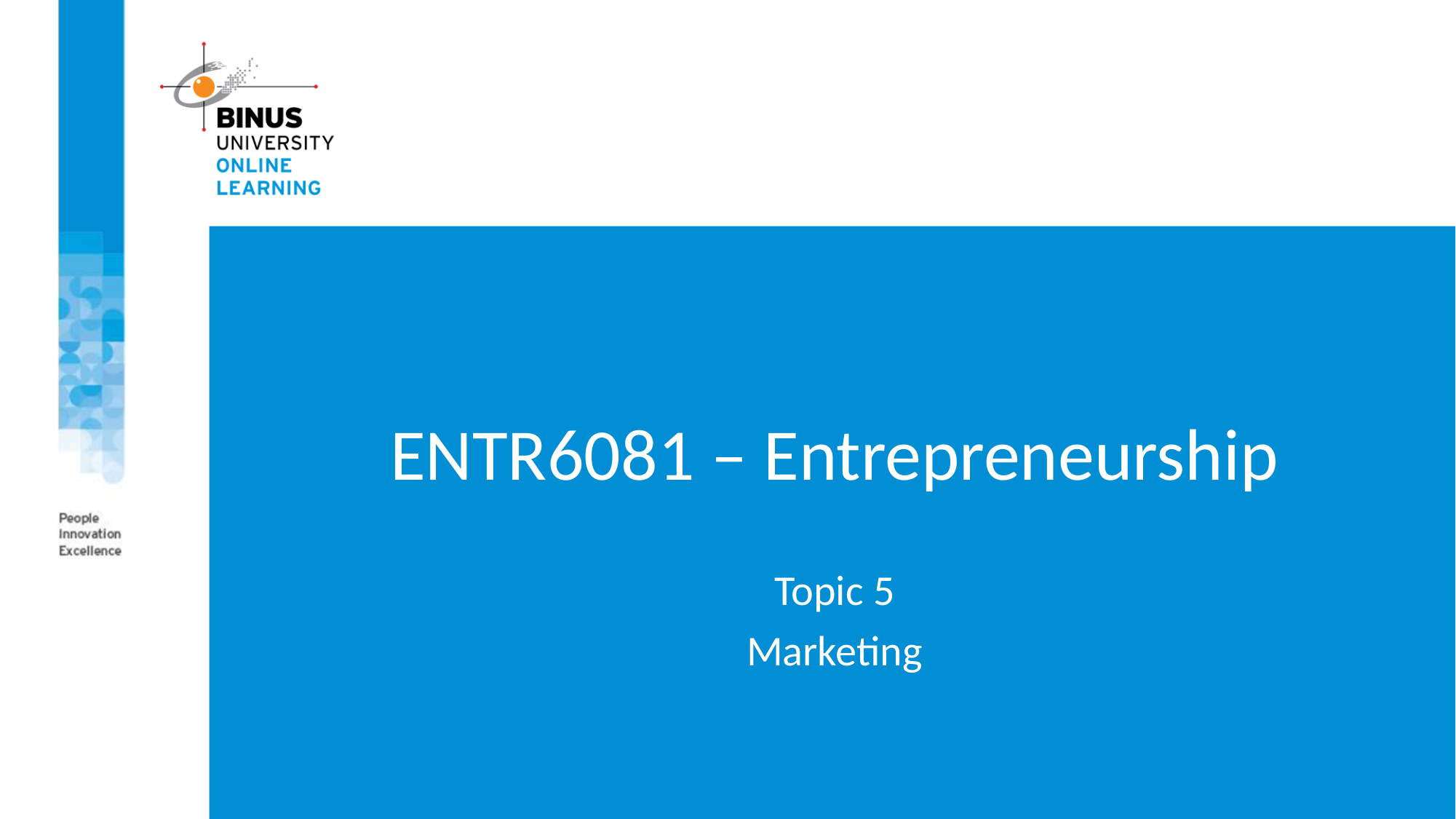

# ENTR6081 – Entrepreneurship
Topic 5
Marketing